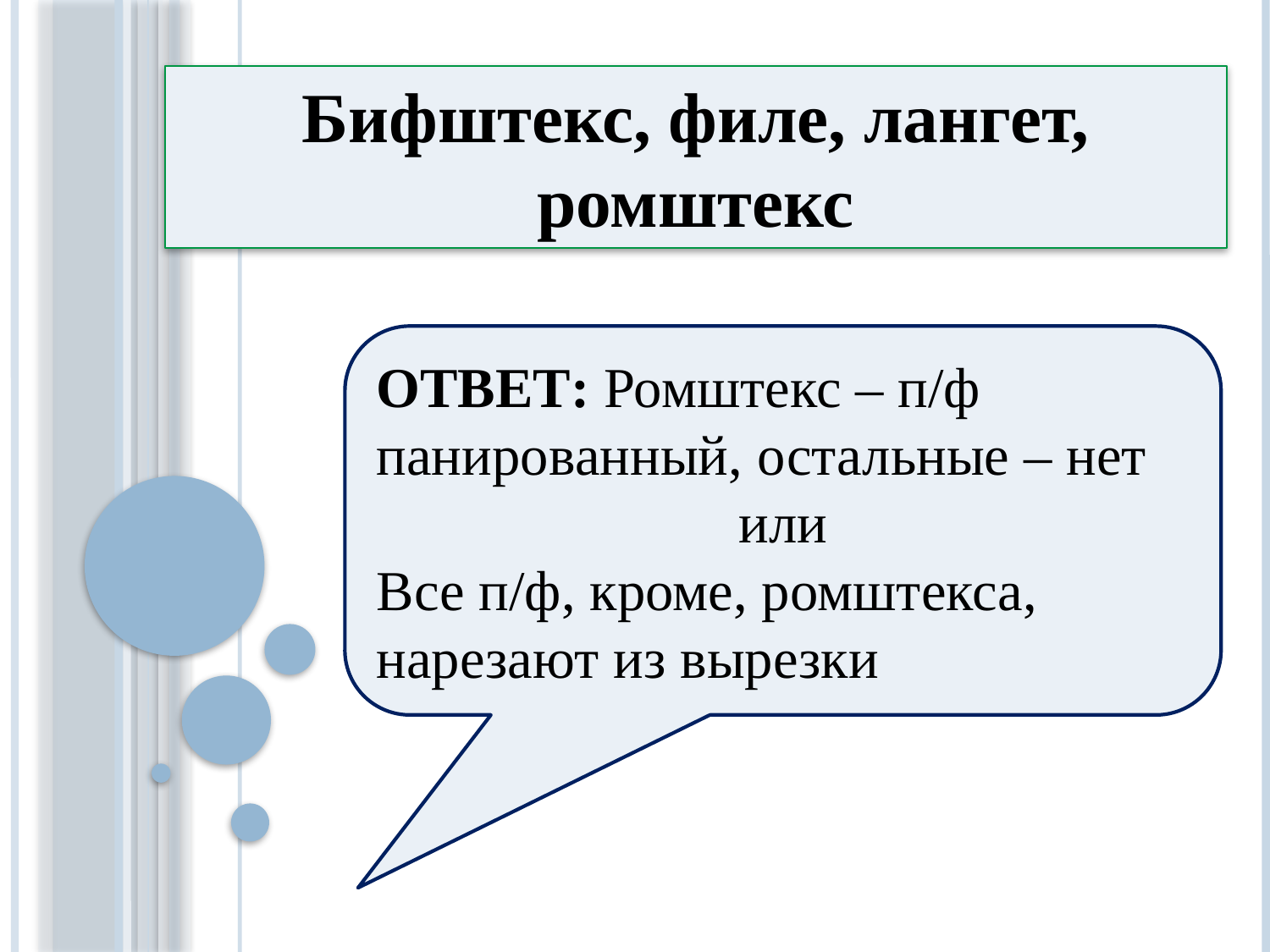

Бифштекс, филе, лангет, ромштекс
ОТВЕТ: Ромштекс – п/ф панированный, остальные – нет
или
Все п/ф, кроме, ромштекса, нарезают из вырезки